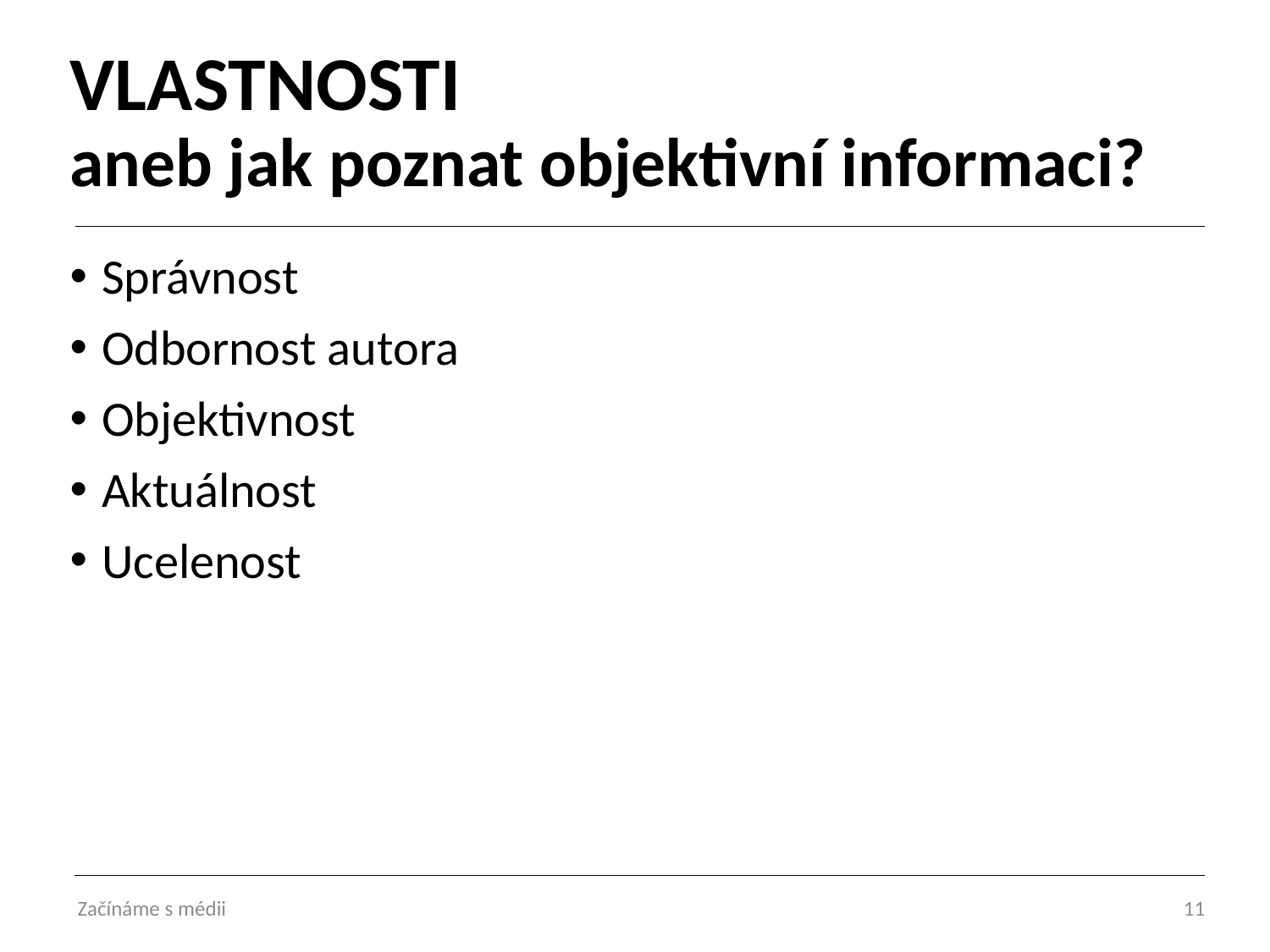

# VLASTNOSTI aneb jak poznat objektivní informaci?
Správnost
Odbornost autora
Objektivnost
Aktuálnost
Ucelenost
Začínáme s médii
11